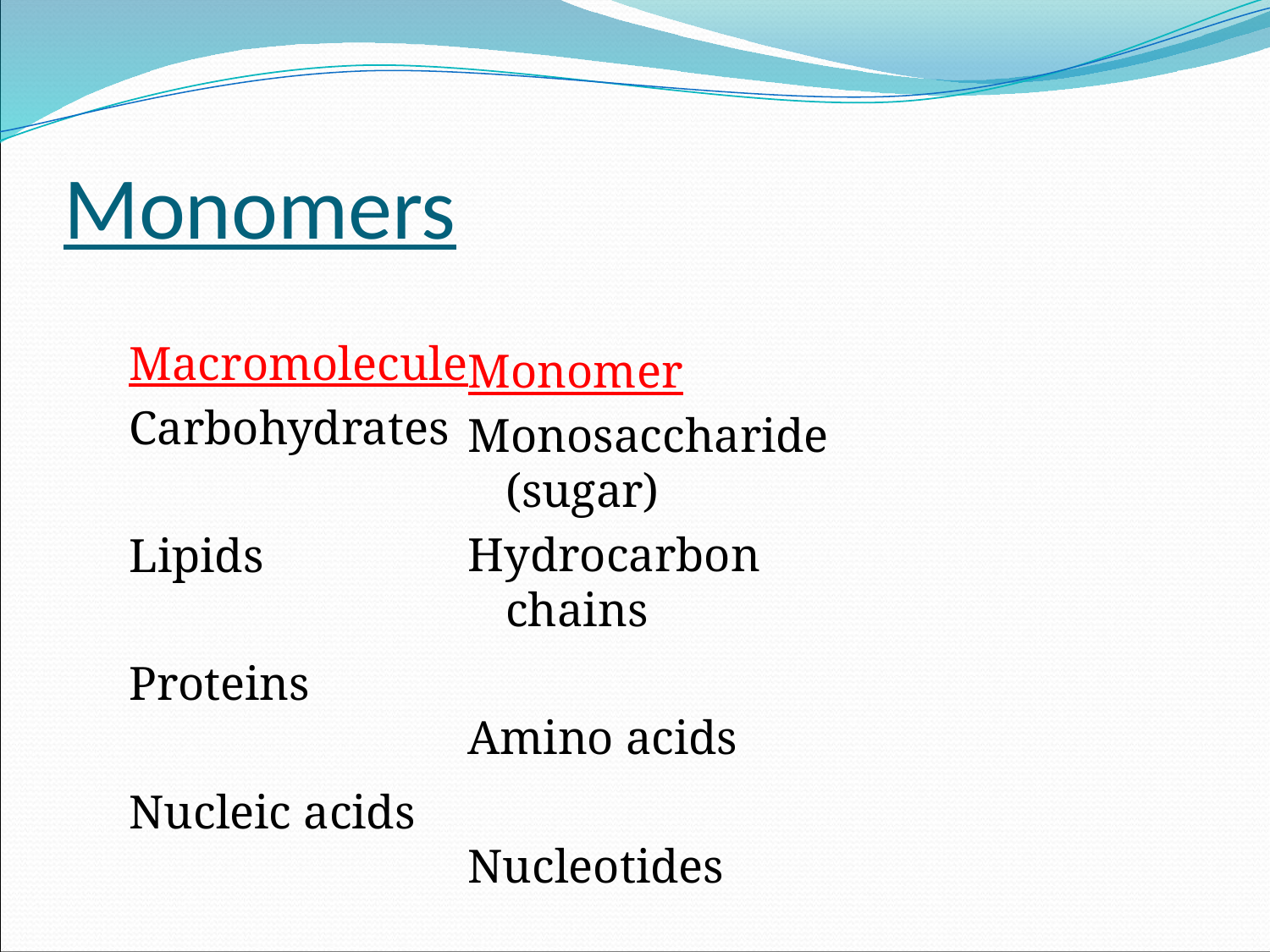

# Monomers
Macromolecule
Carbohydrates

Lipids

Proteins

Nucleic acids
Monomer
Monosaccharide (sugar)
Hydrocarbon chains

Amino acids

Nucleotides